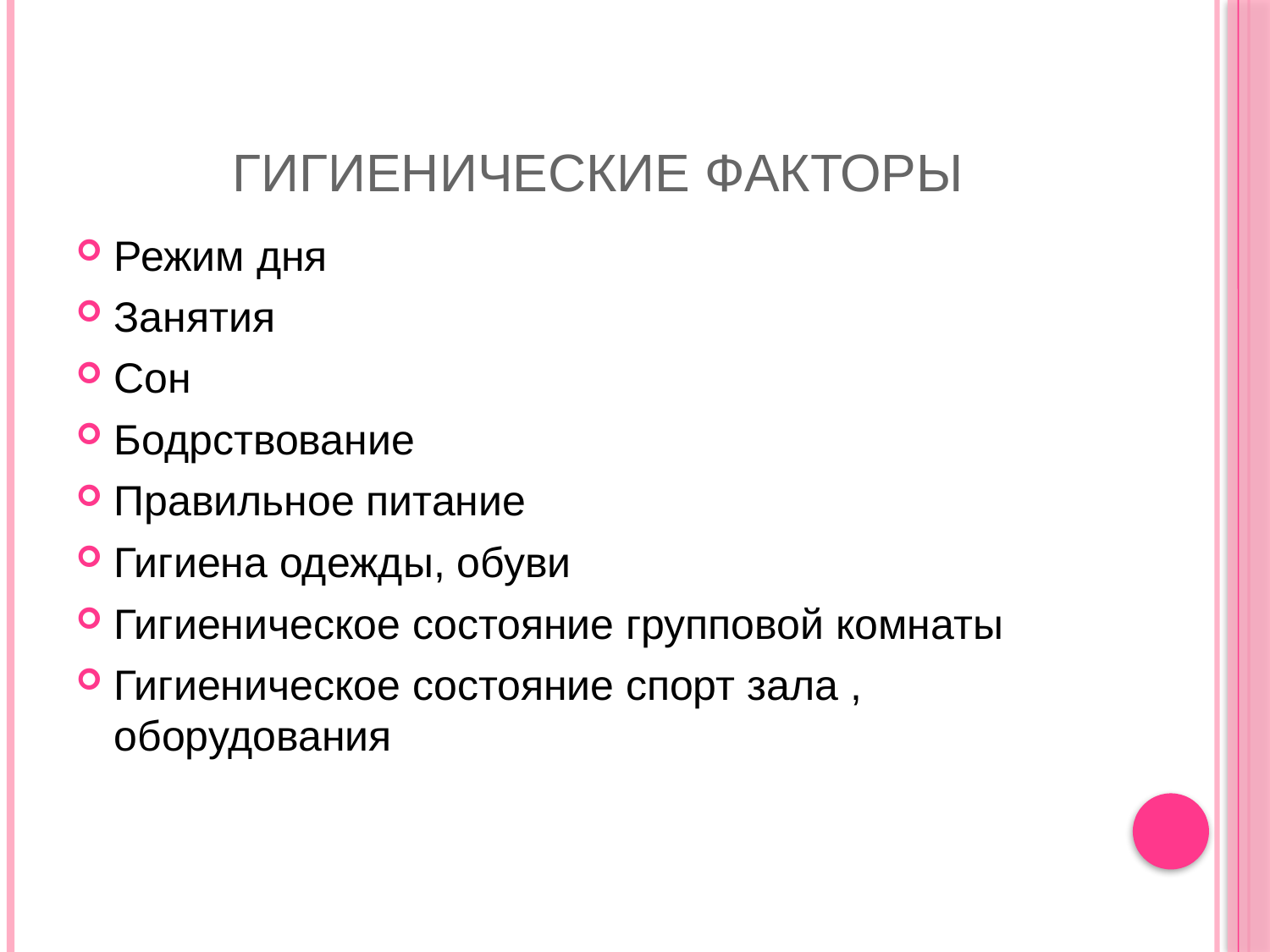

# Гигиенические факторы
Режим дня
Занятия
Сон
Бодрствование
Правильное питание
Гигиена одежды, обуви
Гигиеническое состояние групповой комнаты
Гигиеническое состояние спорт зала , оборудования